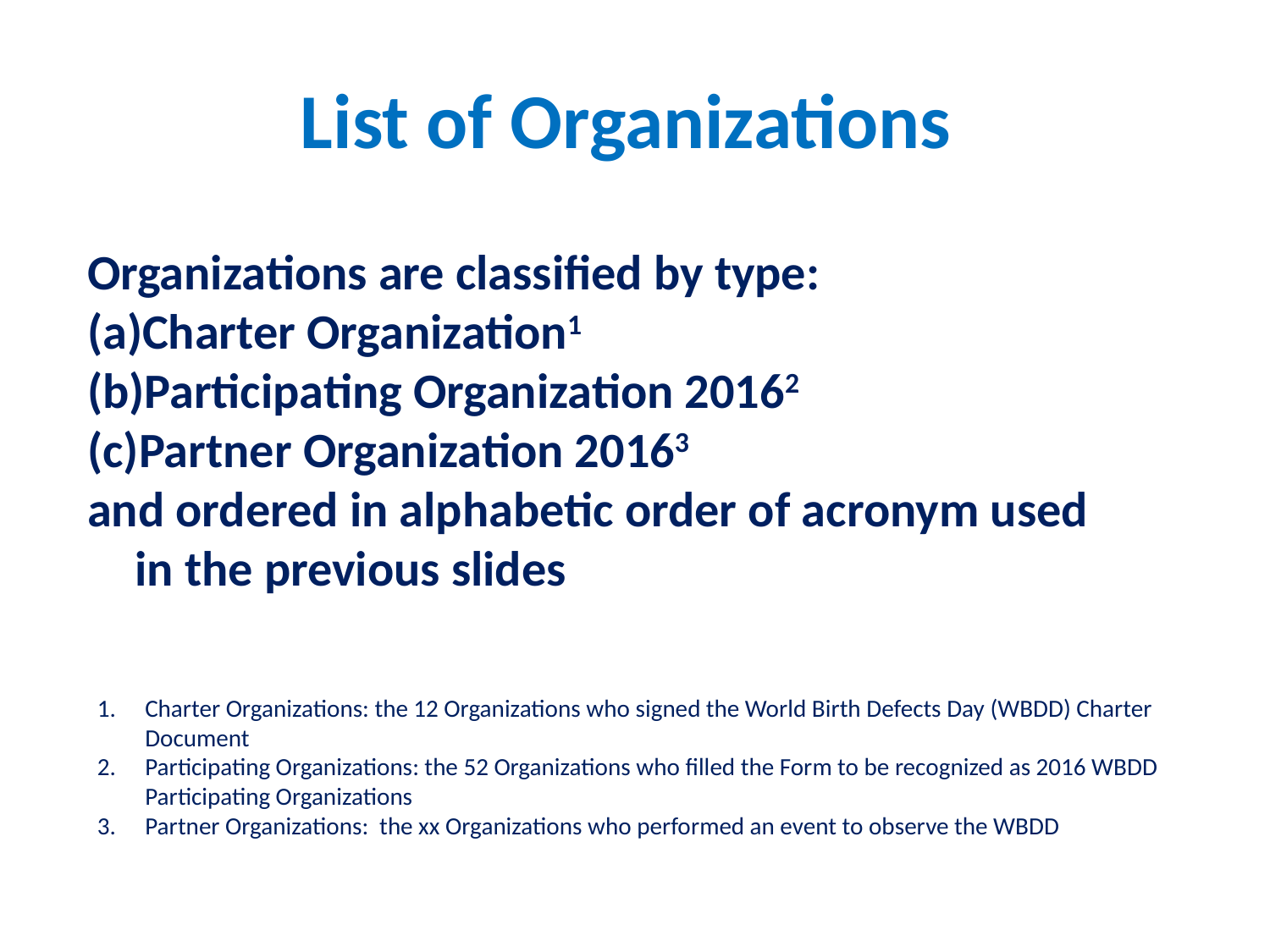

# List of Organizations
Organizations are classified by type:
Charter Organization1
Participating Organization 20162
Partner Organization 20163
and ordered in alphabetic order of acronym used in the previous slides
Charter Organizations: the 12 Organizations who signed the World Birth Defects Day (WBDD) Charter Document
Participating Organizations: the 52 Organizations who filled the Form to be recognized as 2016 WBDD Participating Organizations
Partner Organizations:  the xx Organizations who performed an event to observe the WBDD